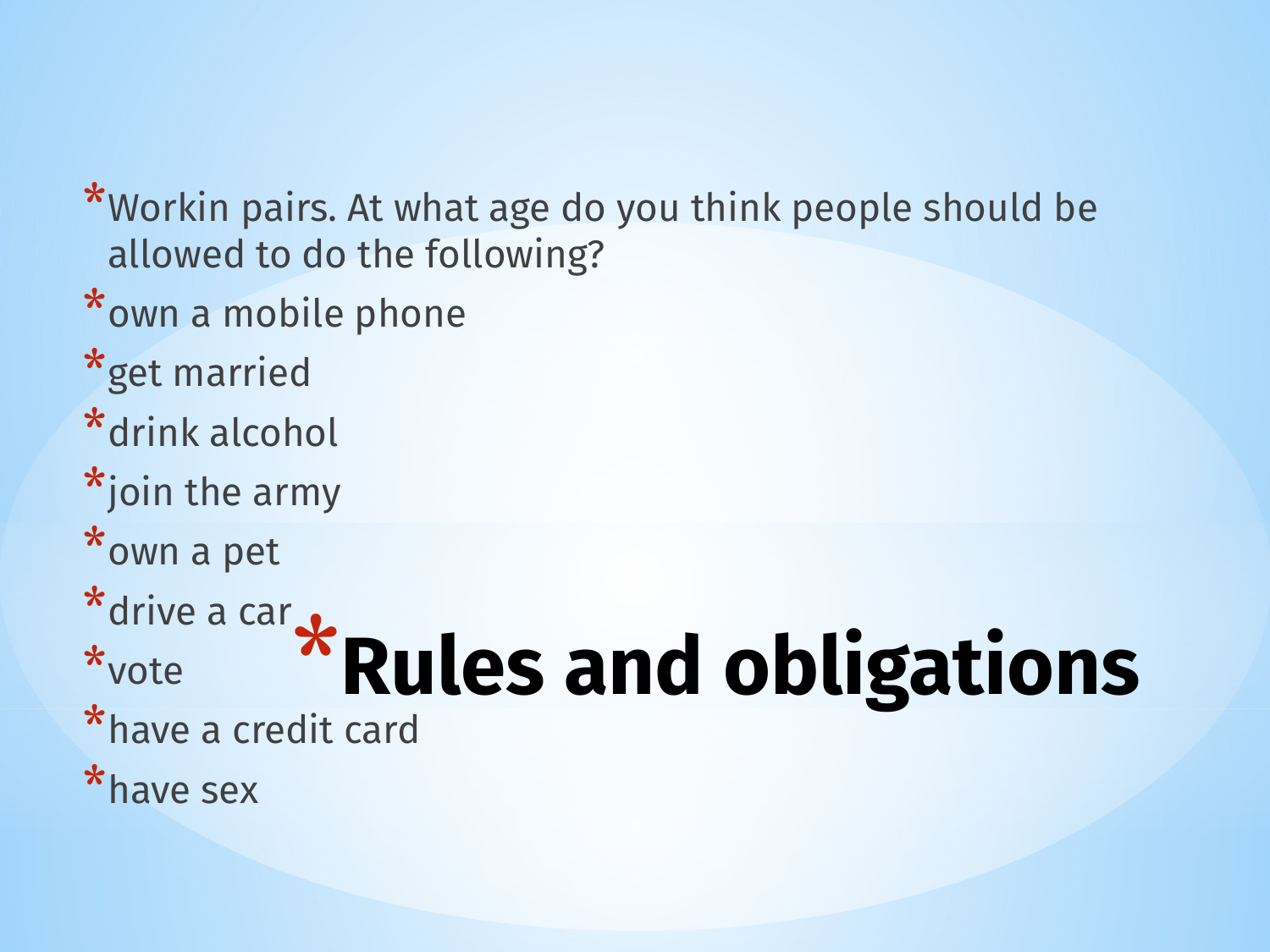

Workin pairs. At what age do you think people should be allowed to do the following?
own a mobile phone
get married
drink alcohol
join the army
own a pet
drive a car
vote
have a credit card
have sex
# Rules and obligations